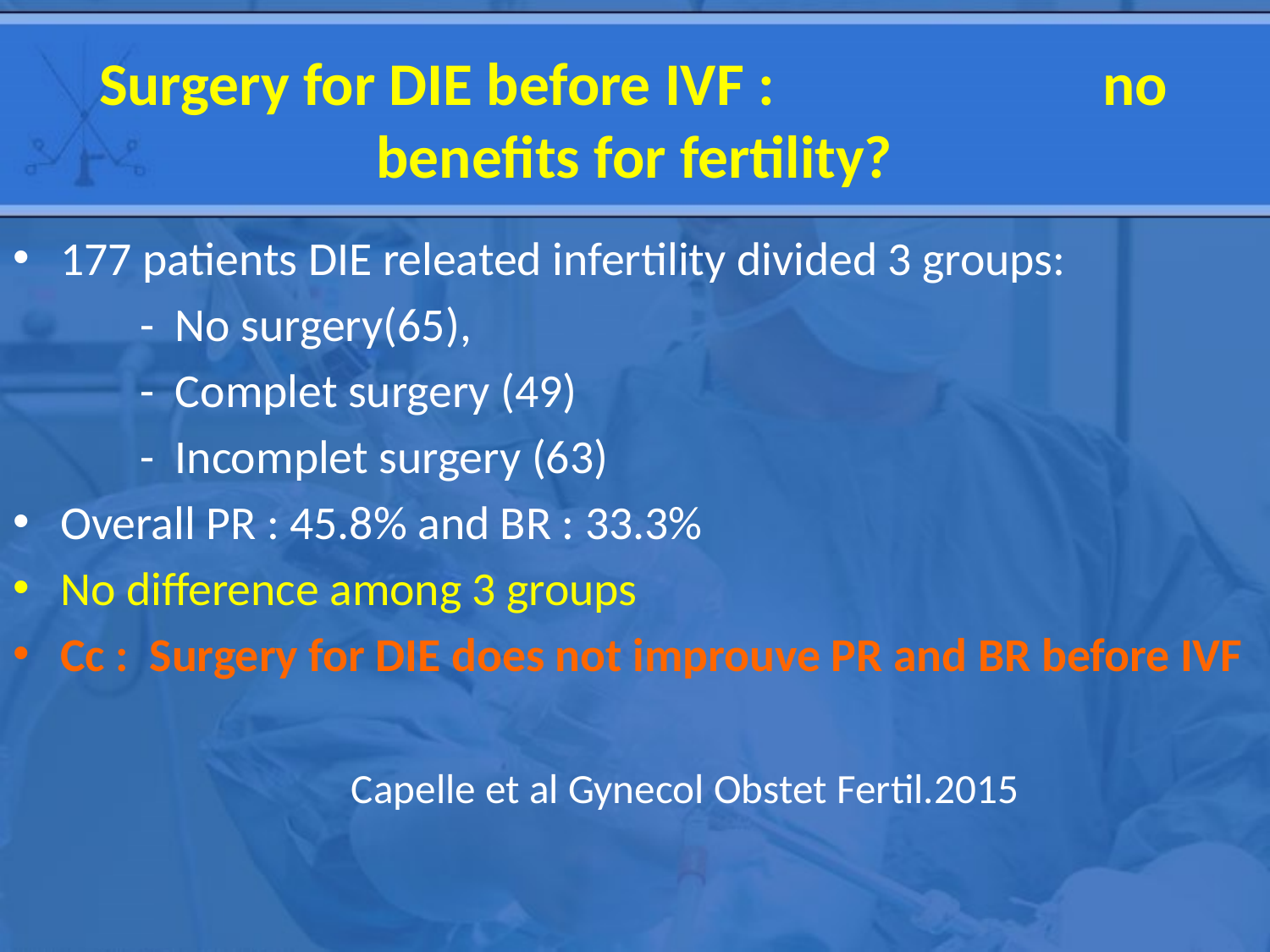

# Surgery for DIE before IVF :                        no benefits for fertility?
177 patients DIE releated infertility divided 3 groups:
            -  No surgery(65),
            -  Complet surgery (49)
            -  Incomplet surgery (63)
Overall PR : 45.8% and BR : 33.3%
No difference among 3 groups
Cc :  Surgery for DIE does not improuve PR and BR before IVF

                                Capelle et al Gynecol Obstet Fertil.2015